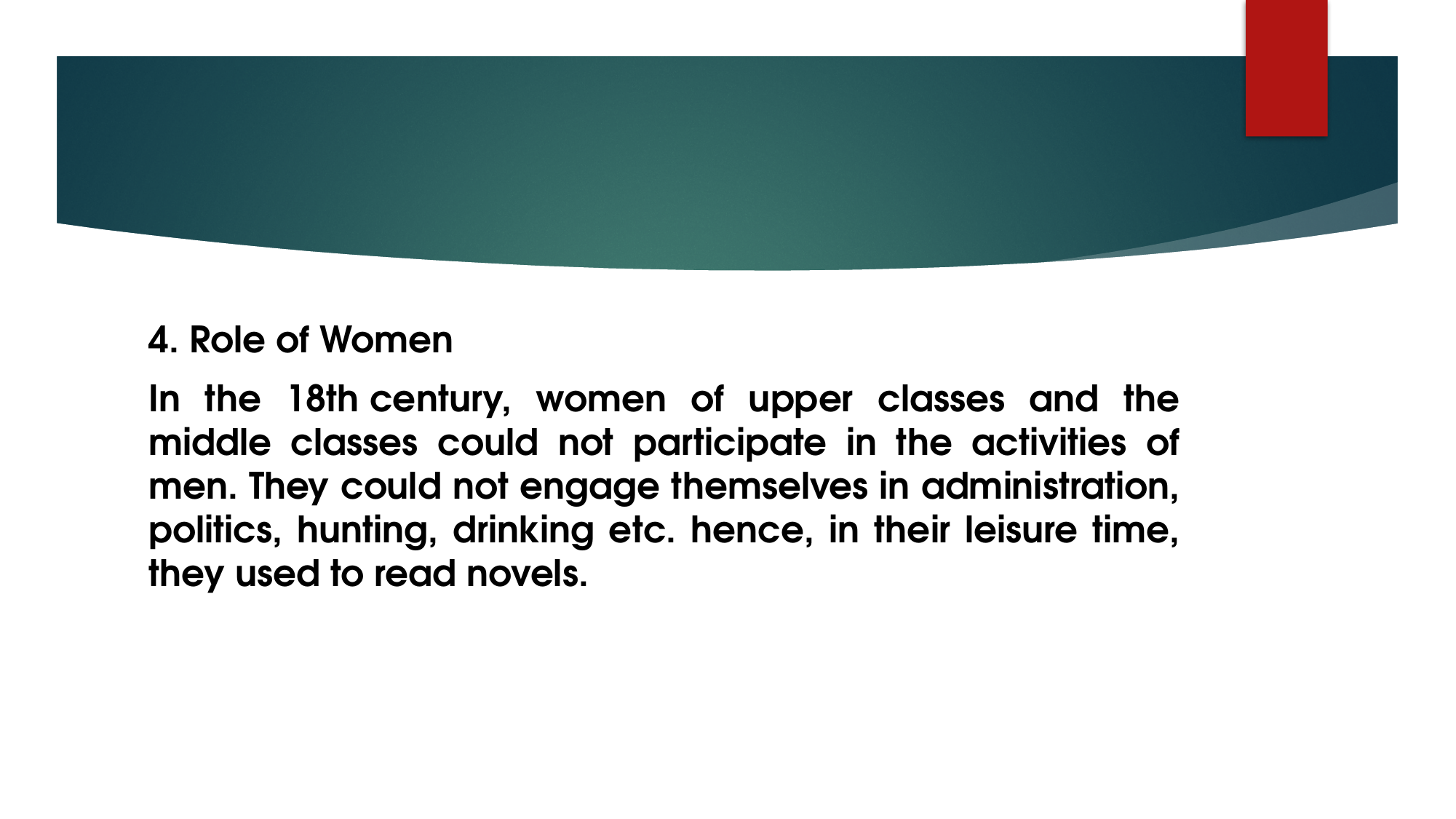

4. Role of Women
In the 18th century, women of upper classes and the middle classes could not participate in the activities of men. They could not engage themselves in administration, politics, hunting, drinking etc. hence, in their leisure time, they used to read novels.